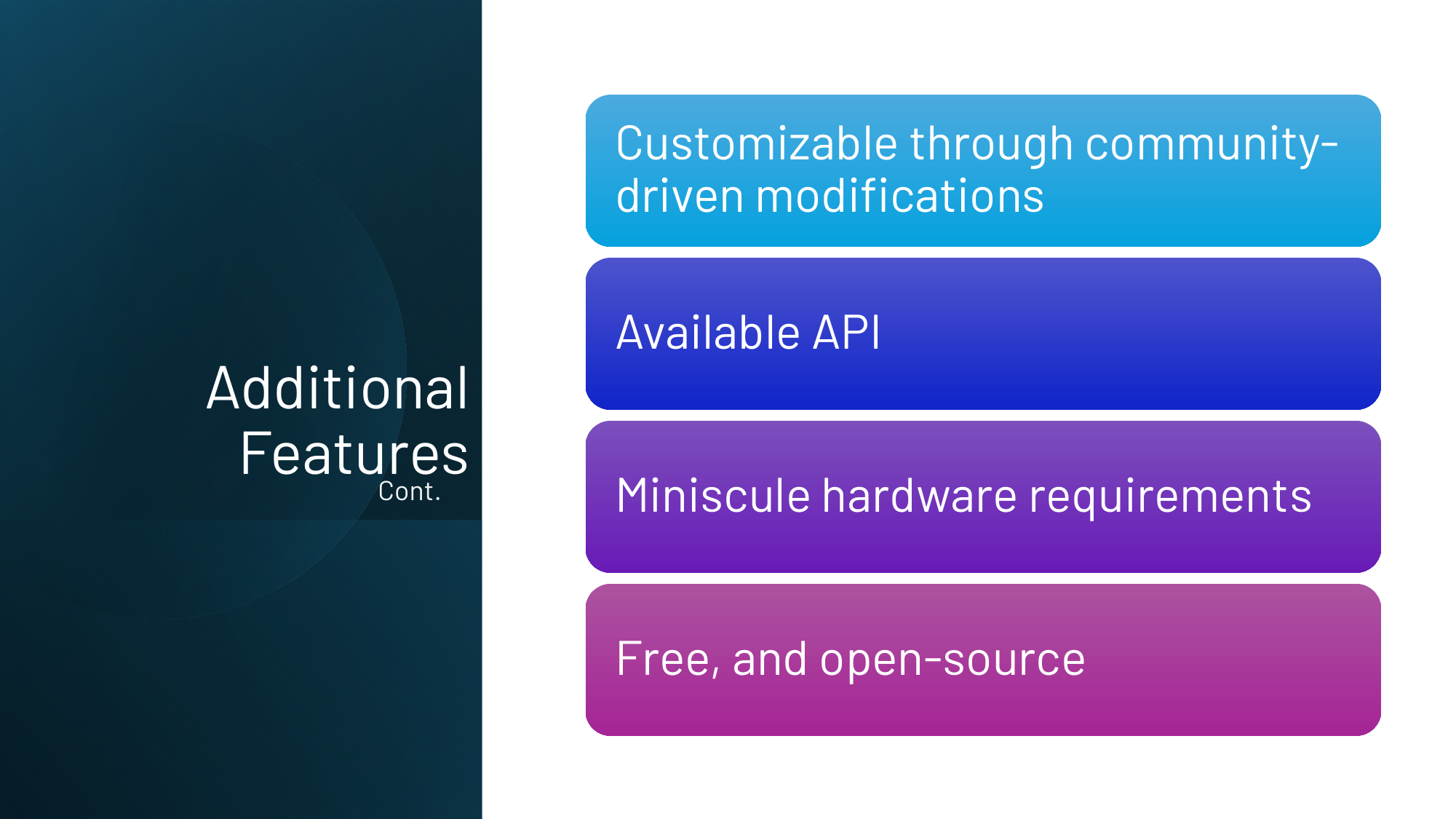

Customizable through community-driven modifications
Available API
Miniscule hardware requirements
Free, and open-source

# Additional Features

Cont.